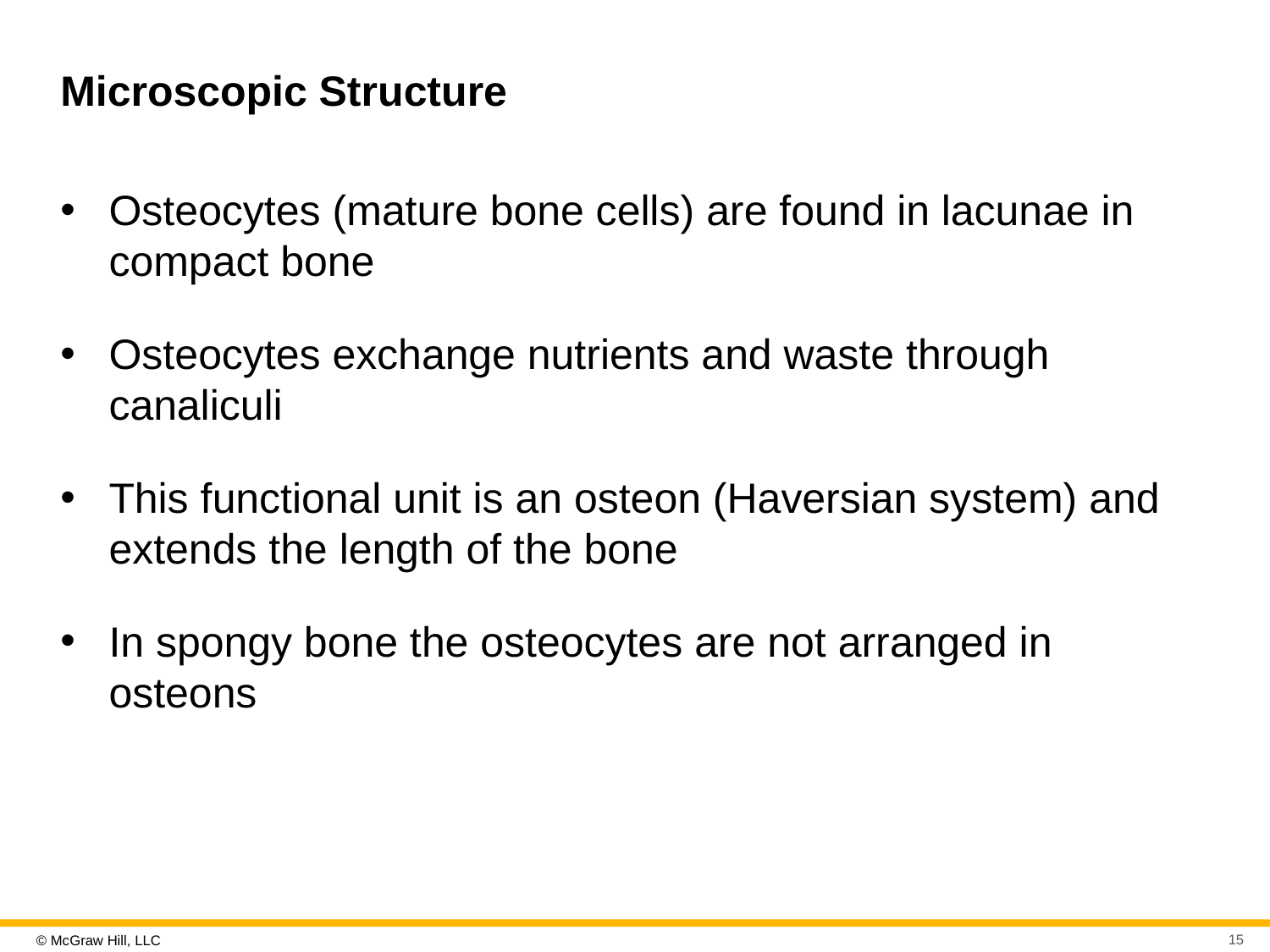

# Microscopic Structure
Osteocytes (mature bone cells) are found in lacunae in compact bone
Osteocytes exchange nutrients and waste through canaliculi
This functional unit is an osteon (Haversian system) and extends the length of the bone
In spongy bone the osteocytes are not arranged in osteons
15